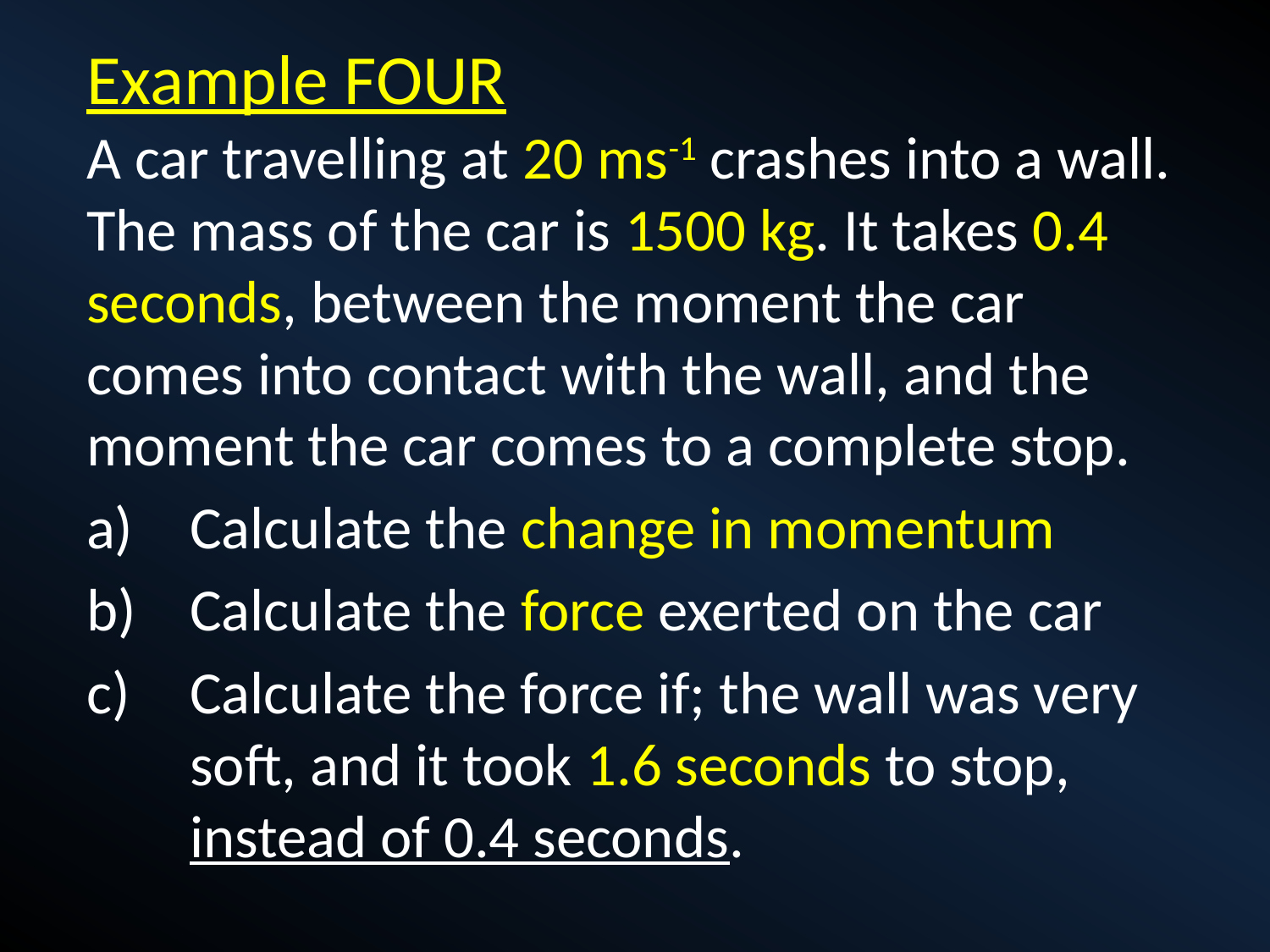

Example FOUR
A car travelling at 20 ms-1 crashes into a wall. The mass of the car is 1500 kg. It takes 0.4 seconds, between the moment the car comes into contact with the wall, and the moment the car comes to a complete stop.
Calculate the change in momentum
Calculate the force exerted on the car
Calculate the force if; the wall was very soft, and it took 1.6 seconds to stop, instead of 0.4 seconds.